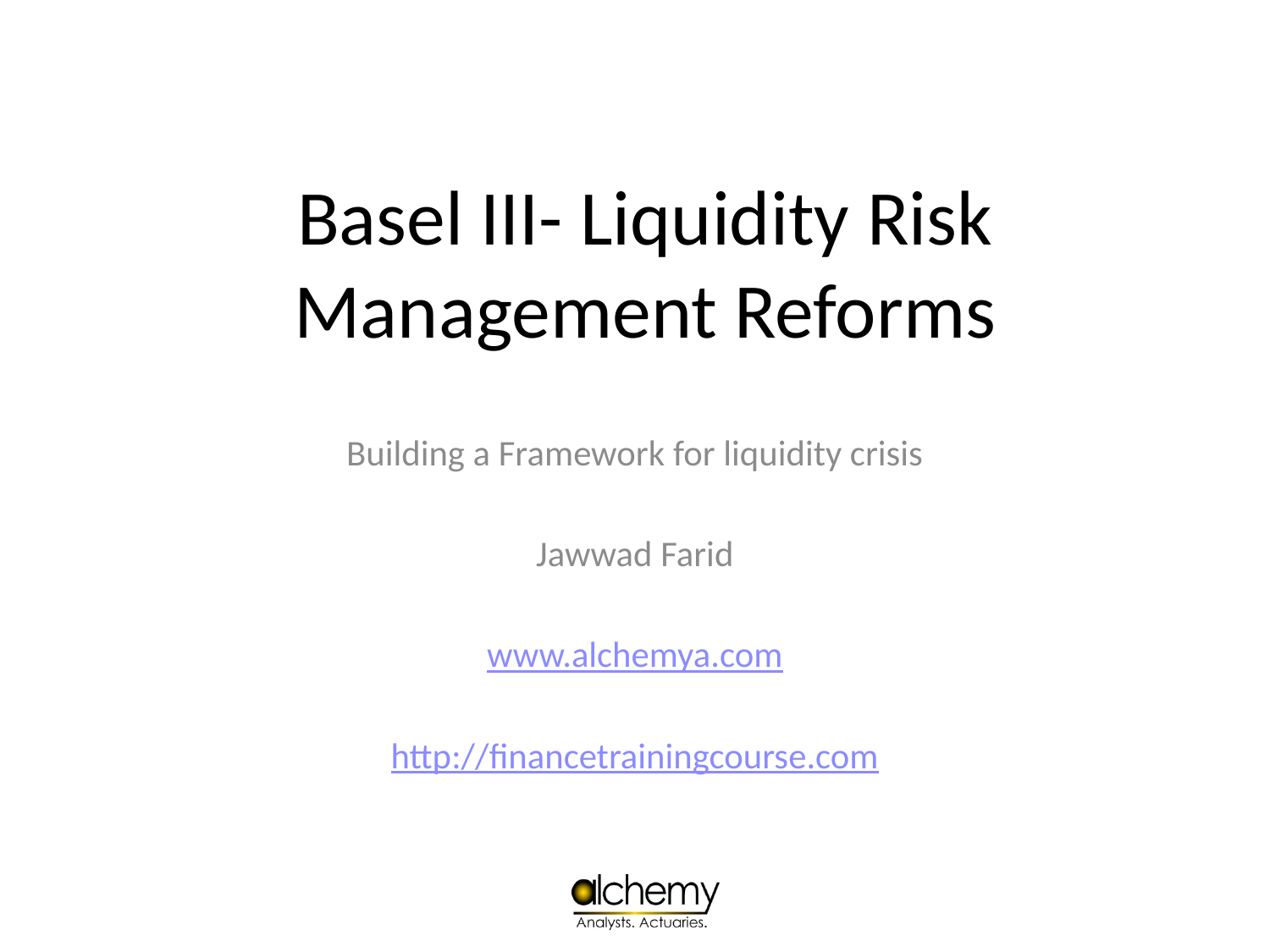

# Basel III- Liquidity Risk Management Reforms
Building a Framework for liquidity crisis

Jawwad Farid

www.alchemya.com

http://financetrainingcourse.com